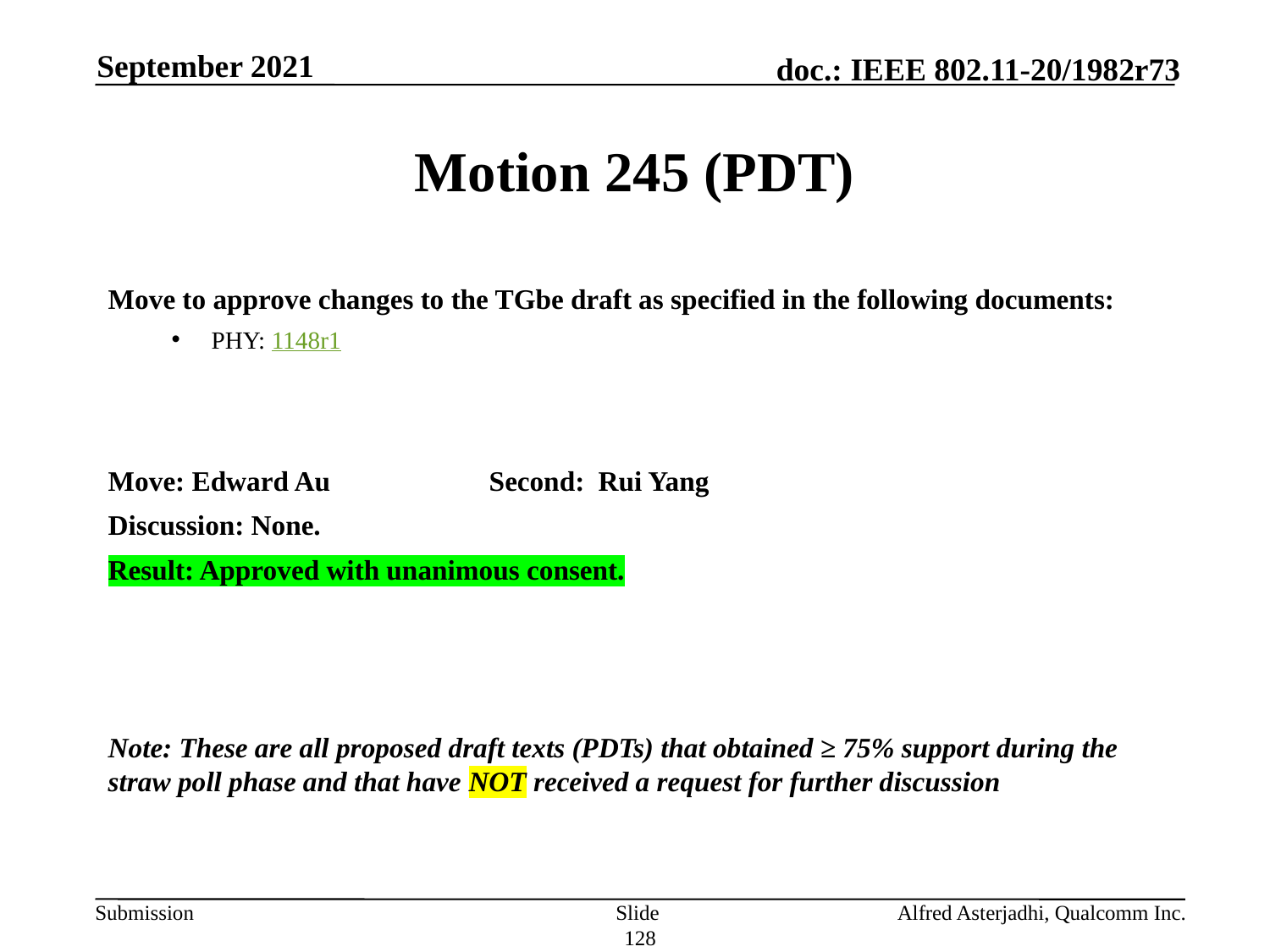

September 2021
# Motion 245 (PDT)
Move to approve changes to the TGbe draft as specified in the following documents:
PHY: 1148r1

Move: Edward Au 		Second:  Rui Yang
Discussion: None.
Result: Approved with unanimous consent.

Note: These are all proposed draft texts (PDTs) that obtained ≥ 75% support during the straw poll phase and that have NOT received a request for further discussion

Slide 128
Alfred Asterjadhi, Qualcomm Inc.